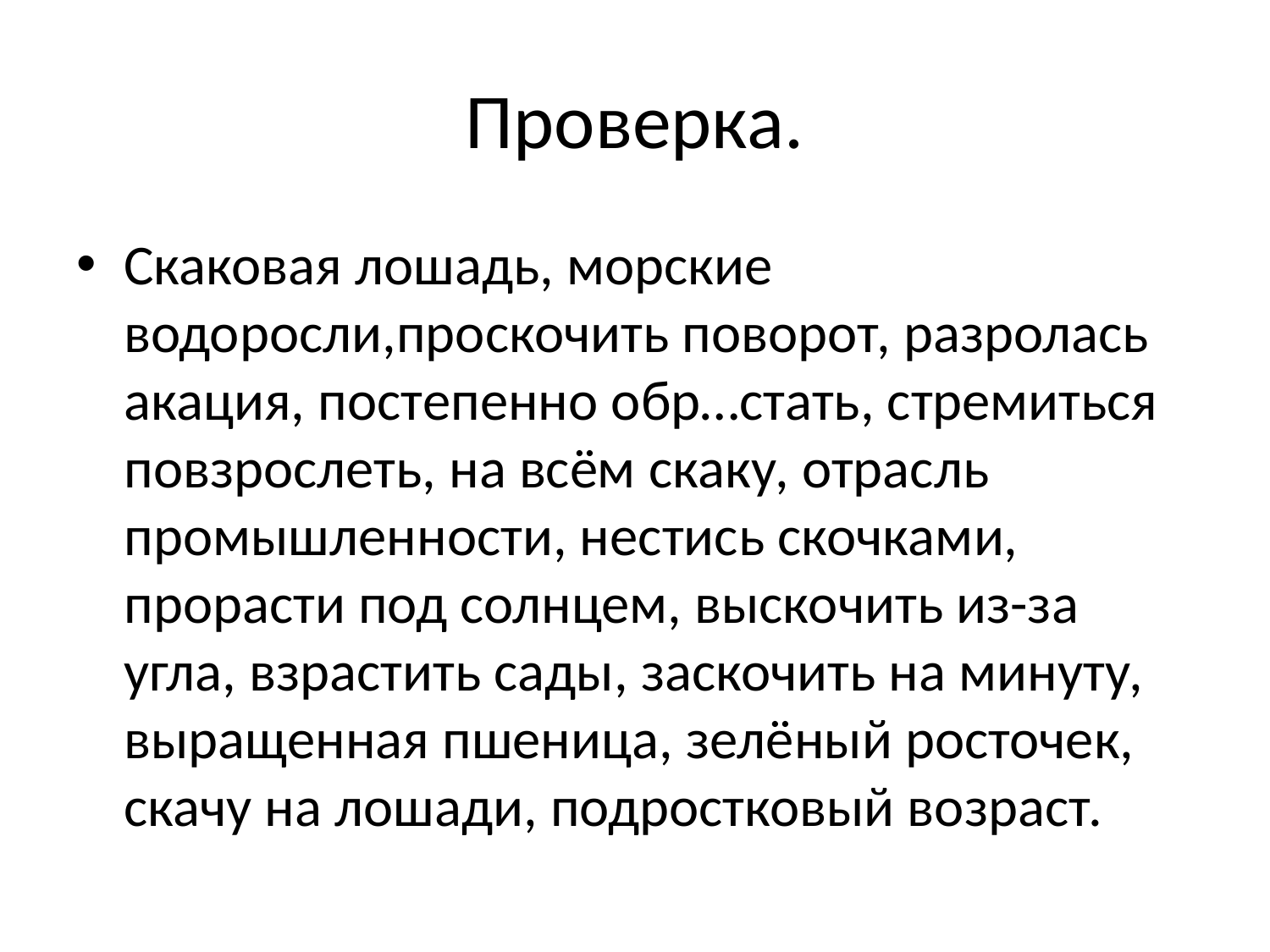

# Проверка.
Скаковая лошадь, морские водоросли,проскочить поворот, разролась акация, постепенно обр…стать, стремиться повзрослеть, на всём скаку, отрасль промышленности, нестись скочками, прорасти под солнцем, выскочить из-за угла, взрастить сады, заскочить на минуту, выращенная пшеница, зелёный росточек, скачу на лошади, подростковый возраст.